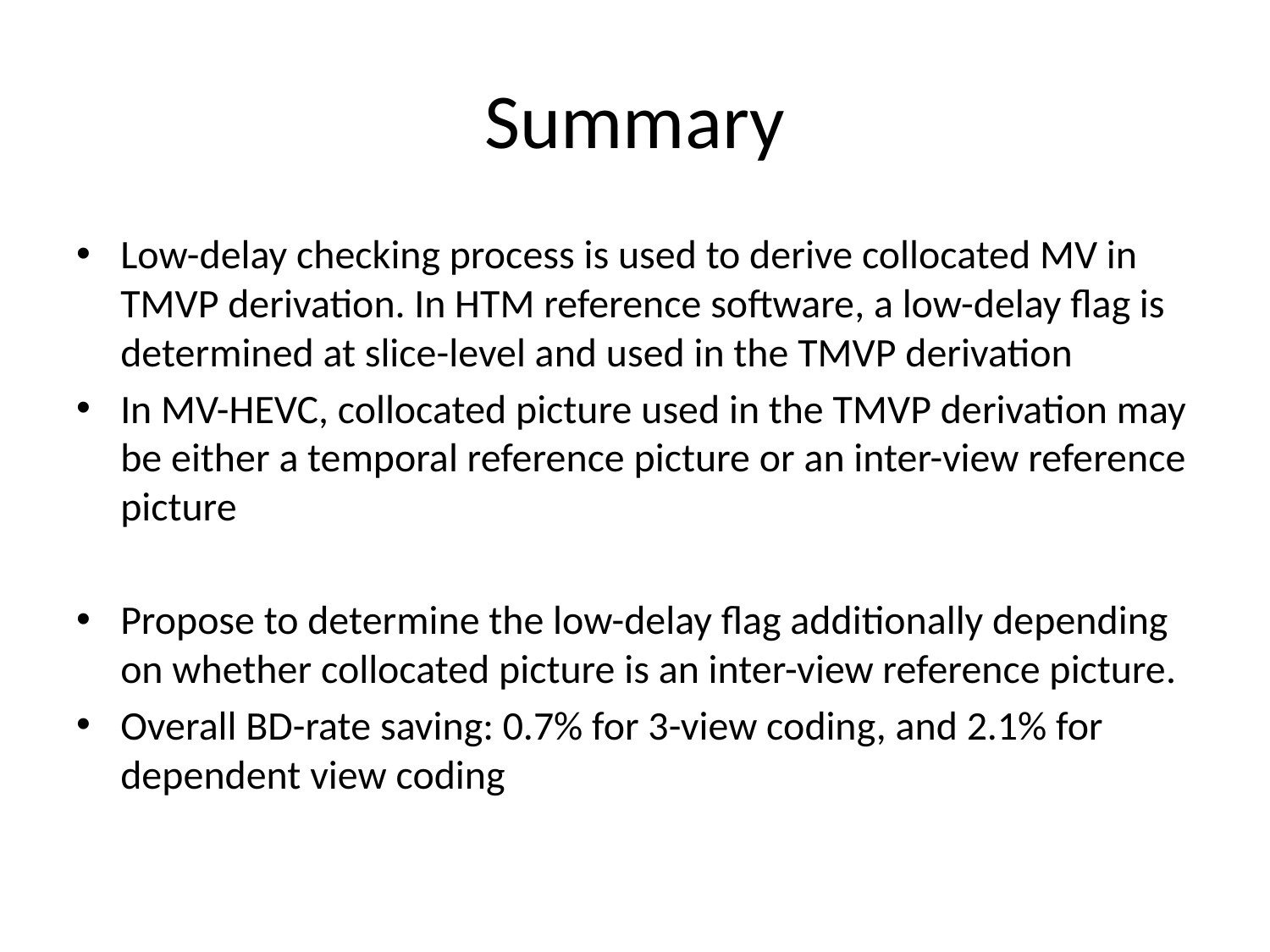

# Summary
Low-delay checking process is used to derive collocated MV in TMVP derivation. In HTM reference software, a low-delay flag is determined at slice-level and used in the TMVP derivation
In MV-HEVC, collocated picture used in the TMVP derivation may be either a temporal reference picture or an inter-view reference picture

Propose to determine the low-delay flag additionally depending on whether collocated picture is an inter-view reference picture.
Overall BD-rate saving: 0.7% for 3-view coding, and 2.1% for dependent view coding